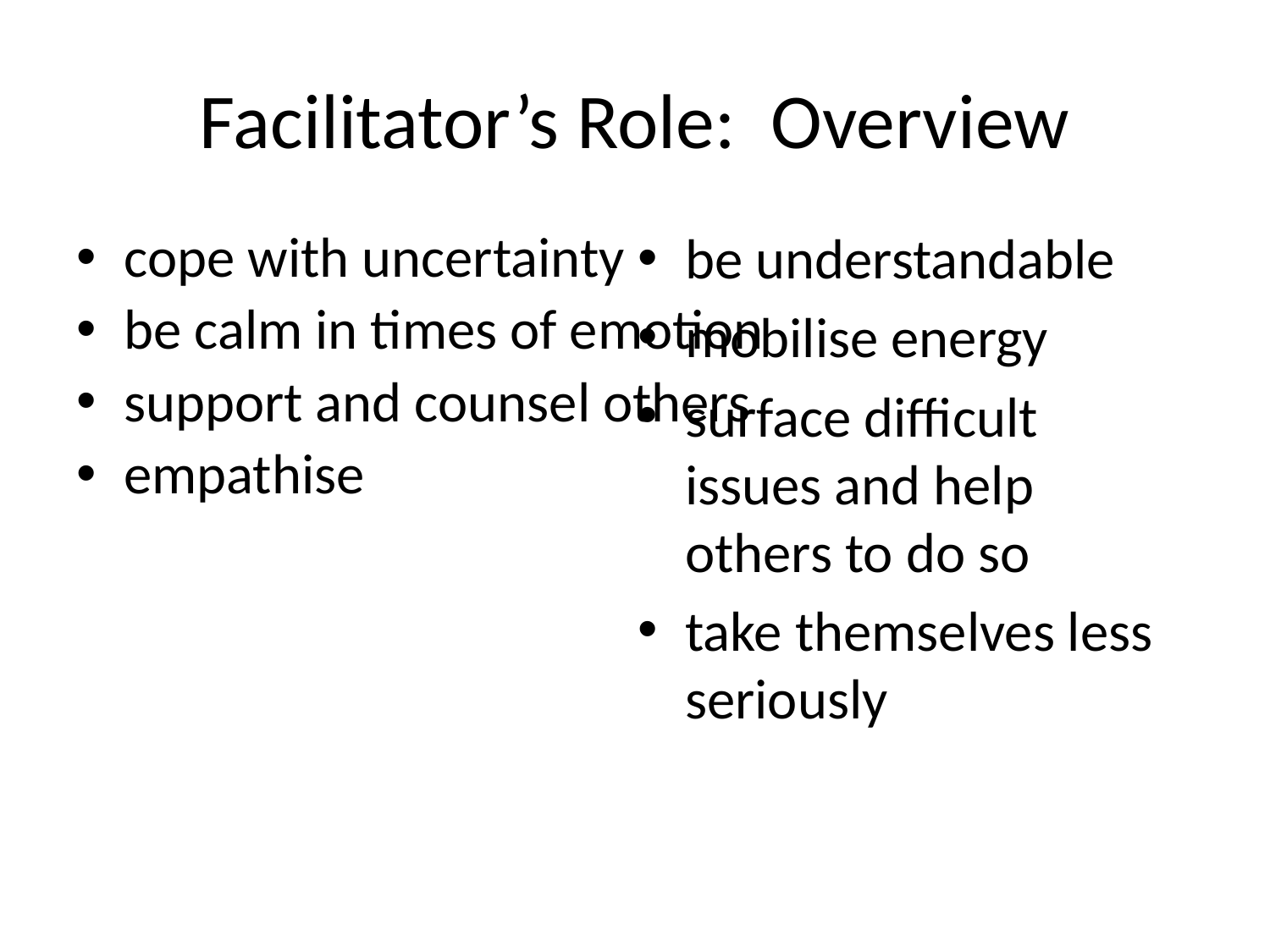

# Facilitator’s Role:  Overview
be understandable
mobilise energy
surface difficult issues and help others to do so
take themselves less seriously
cope with uncertainty
be calm in times of emotion
support and counsel others
empathise